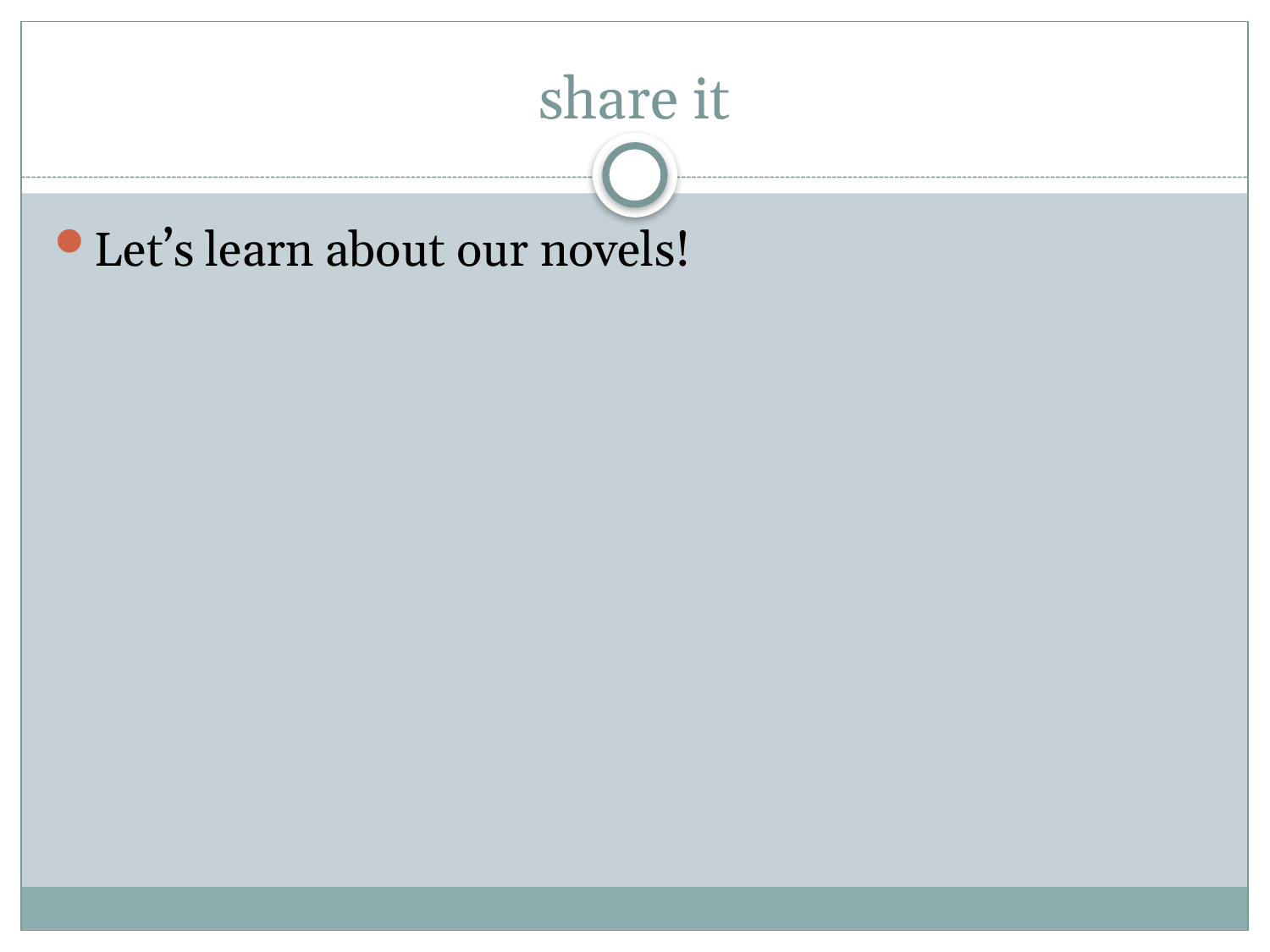

# share it
Let’s learn about our novels!